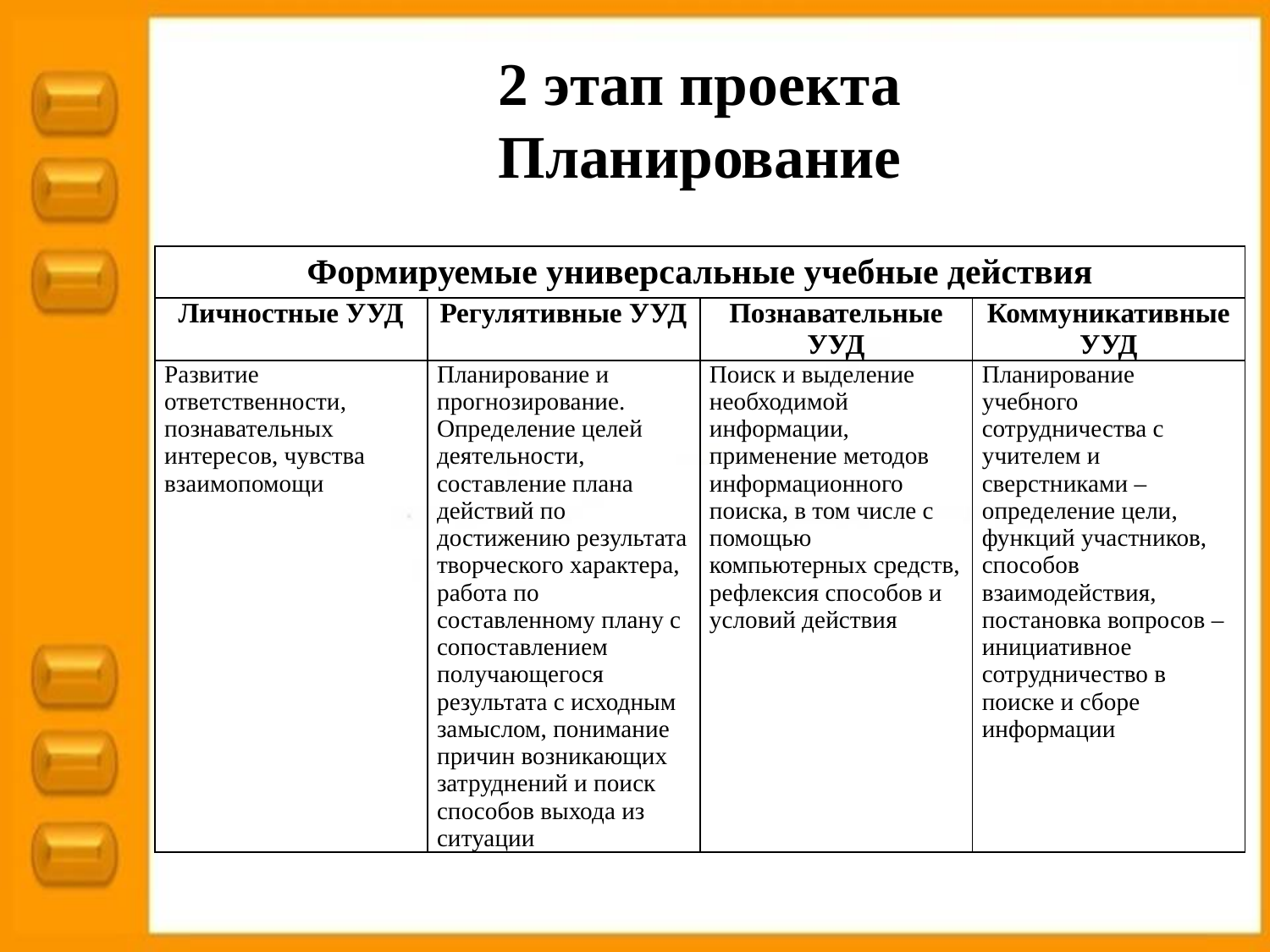

# 2 этап проекта Планирование
| Формируемые универсальные учебные действия |  |  |  |
| --- | --- | --- | --- |
| Личностные УУД | Регулятивные УУД | Познавательные УУД | Коммуникативные УУД |
| Развитие ответственности, познавательных интересов, чувства взаимопомощи | Планирование и прогнозирование. Определение целей деятельности, составление плана действий по достижению результата творческого характера, работа по составленному плану с сопоставлением получающегося результата с исходным замыслом, понимание причин возникающих затруднений и поиск способов выхода из ситуации | Поиск и выделение необходимой информации, применение методов информационного поиска, в том числе с помощью компьютерных средств, рефлексия способов и условий действия | Планирование учебного сотрудничества с учителем и сверстниками – определение цели, функций участников, способов взаимодействия, постановка вопросов – инициативное сотрудничество в поиске и сборе информации |